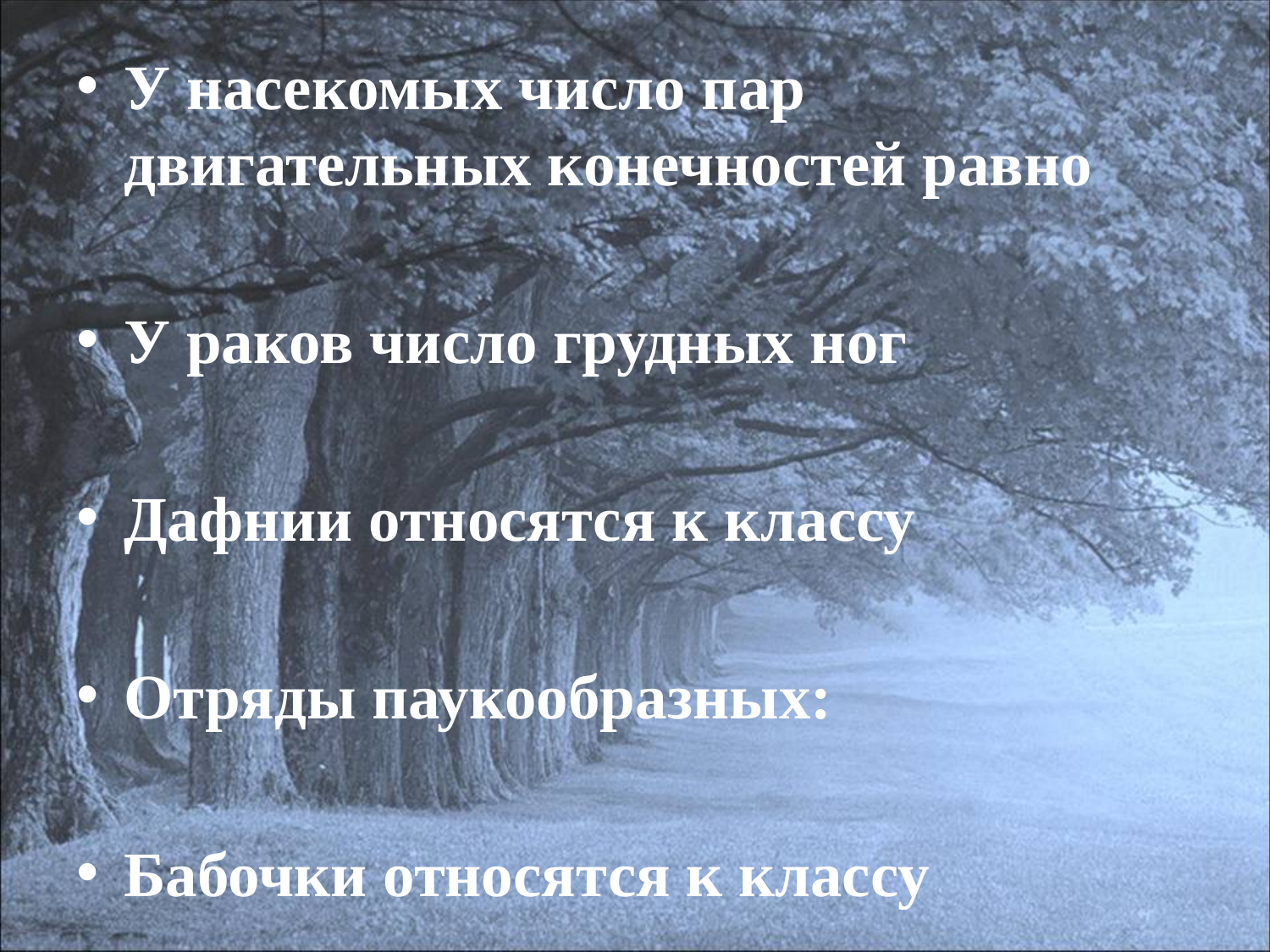

У насекомых число пар двигательных конечностей равно

У раков число грудных ног

Дафнии относятся к классу

Отряды паукообразных:

Бабочки относятся к классу